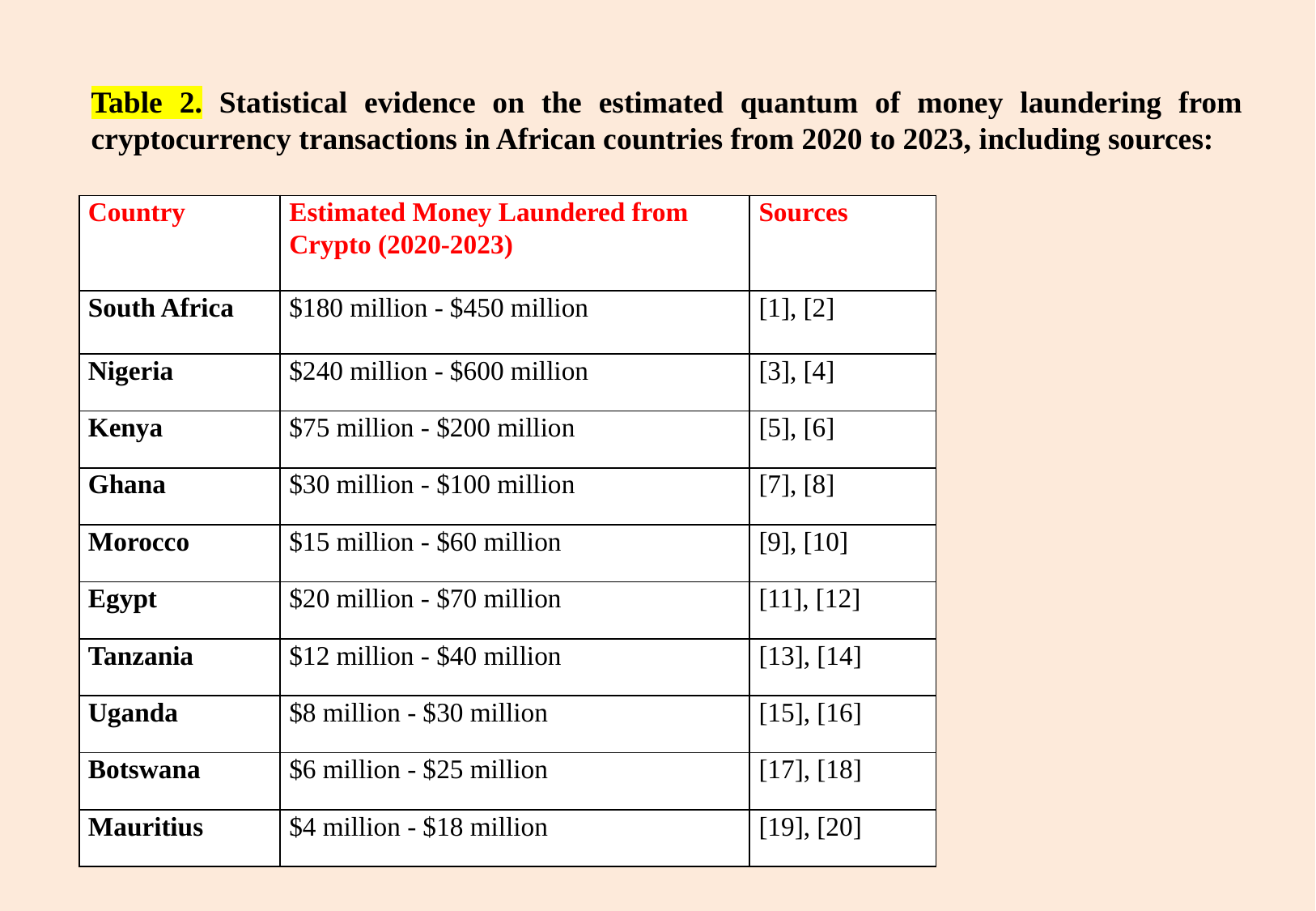

Table 2. Statistical evidence on the estimated quantum of money laundering from cryptocurrency transactions in African countries from 2020 to 2023, including sources:
| Country | Estimated Money Laundered from Crypto (2020-2023) | Sources |
| --- | --- | --- |
| South Africa | $180 million - $450 million | [1], [2] |
| Nigeria | $240 million - $600 million | [3], [4] |
| Kenya | $75 million - $200 million | [5], [6] |
| Ghana | $30 million - $100 million | [7], [8] |
| Morocco | $15 million - $60 million | [9], [10] |
| Egypt | $20 million - $70 million | [11], [12] |
| Tanzania | $12 million - $40 million | [13], [14] |
| Uganda | $8 million - $30 million | [15], [16] |
| Botswana | $6 million - $25 million | [17], [18] |
| Mauritius | $4 million - $18 million | [19], [20] |